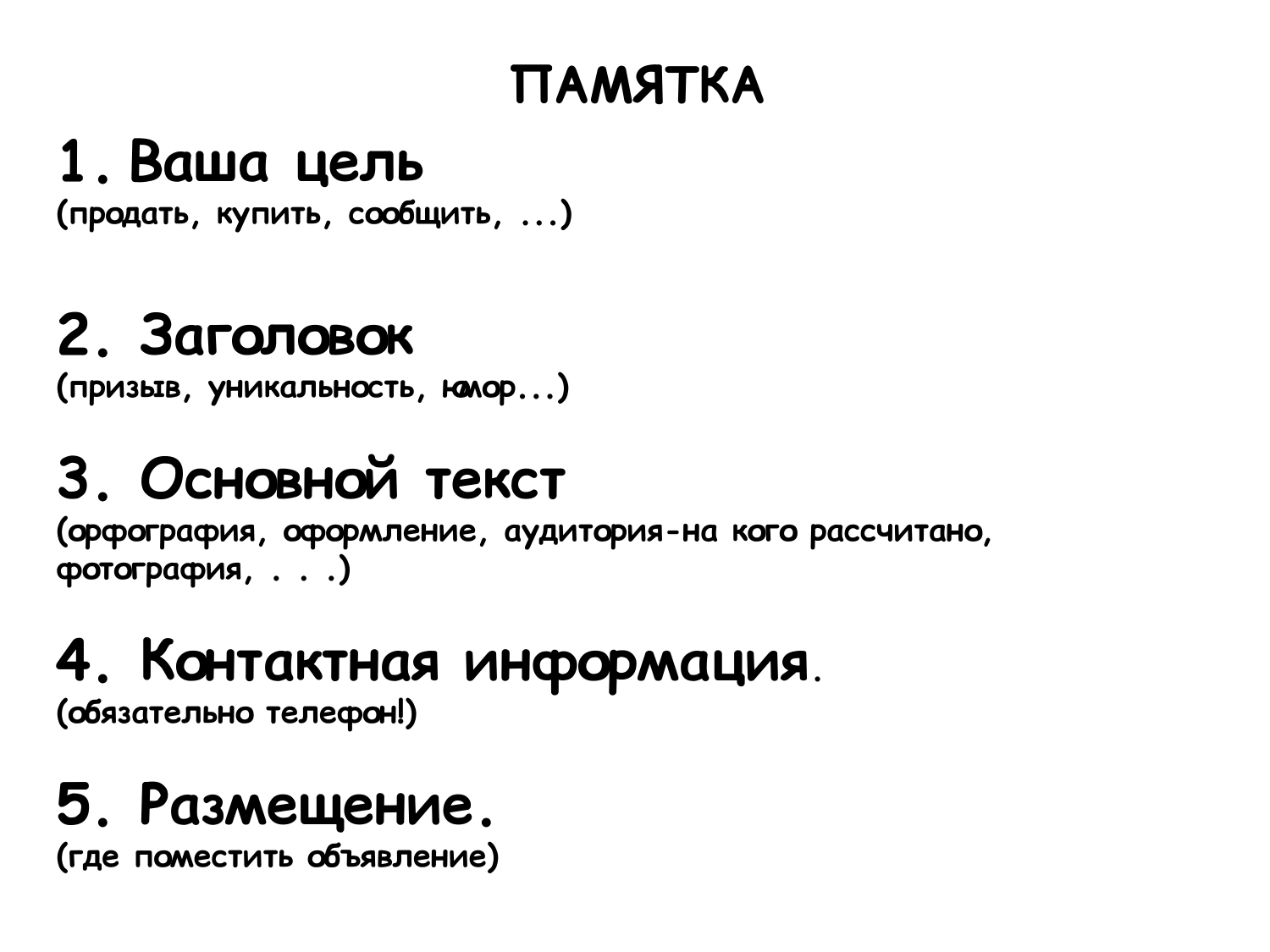

ПАМЯТКА

Ваша цель
(продать, купить, сообщить, ...)
2. Заголовок
(призыв, уникальность, юмор...)
3. Основной текст
(орфография, оформление, аудитория-на кого рассчитано, фотография, . . .)
4. Контактная информация.
(обязательно телефон!)

5. Размещение.
(где поместить объявление)